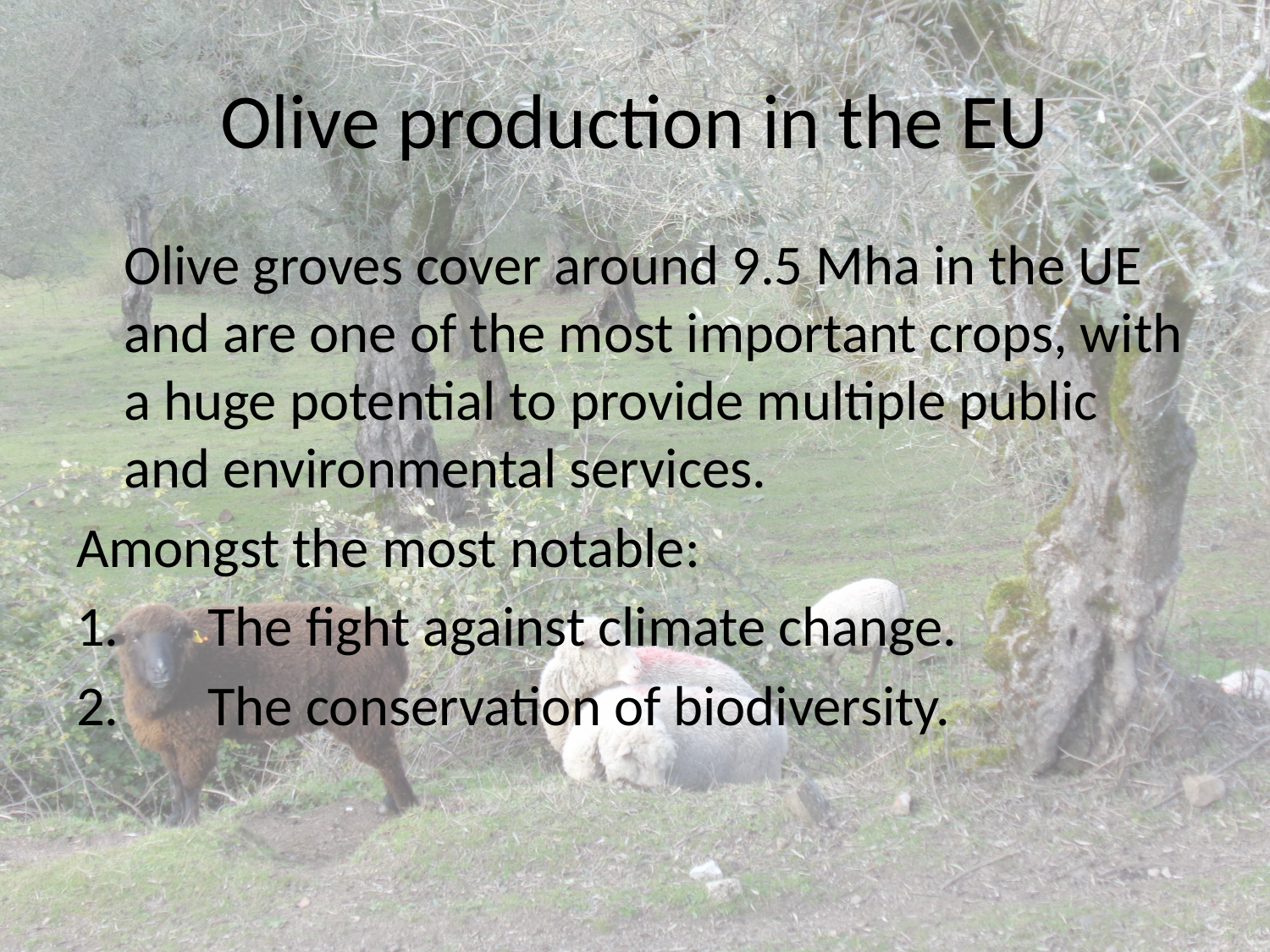

# Olive production in the EU
	Olive groves cover around 9.5 Mha in the UE and are one of the most important crops, with a huge potential to provide multiple public and environmental services.
Amongst the most notable:
1.       The fight against climate change.
2.       The conservation of biodiversity.